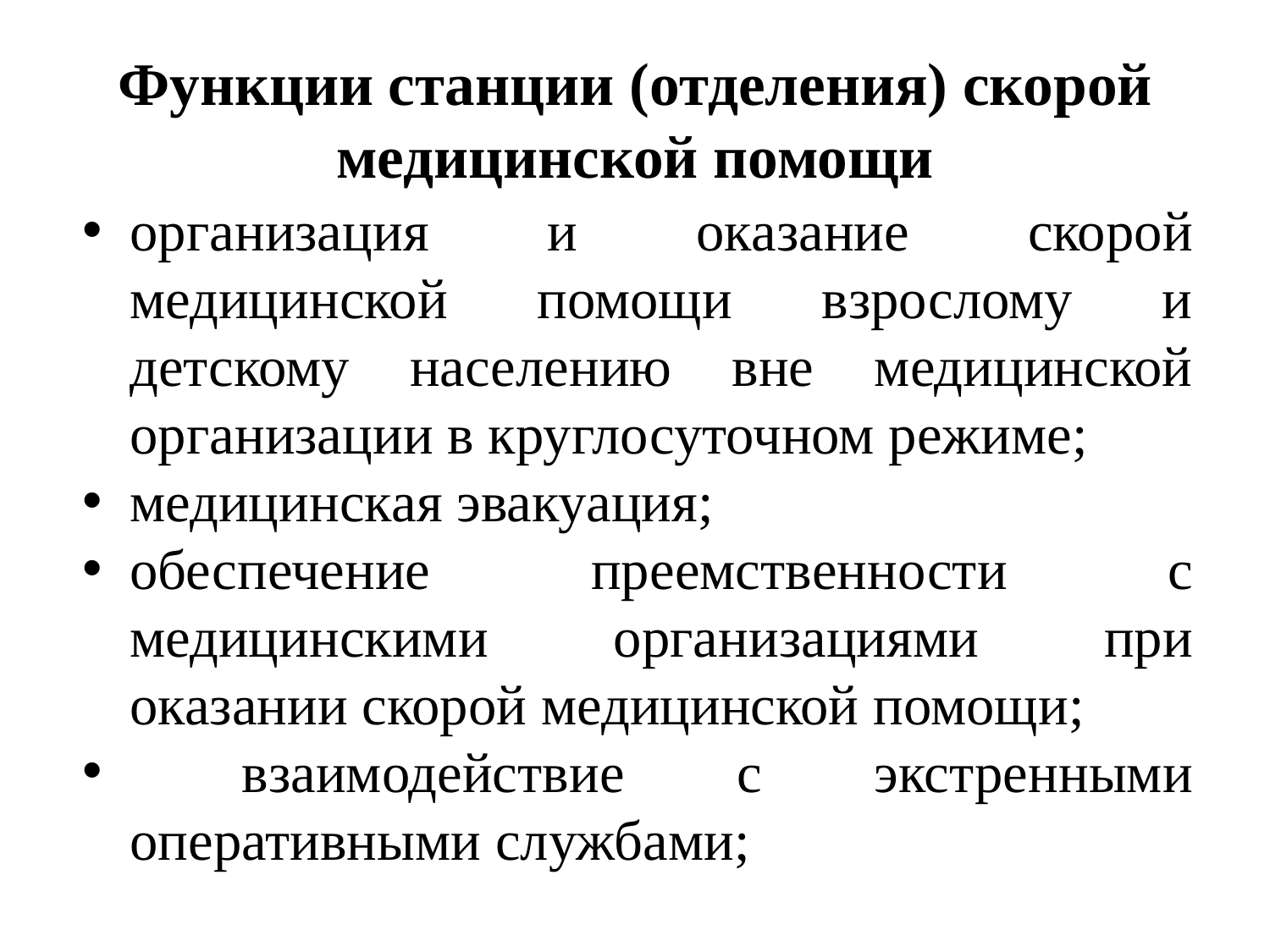

# Функции станции (отделения) скорой медицинской помощи
организация и оказание скорой медицинской помощи взрослому и детскому населению вне медицинской организации в круглосуточном режиме;
медицинская эвакуация;
обеспечение преемственности с медицинскими организациями при оказании скорой медицинской помощи;
 взаимодействие с экстренными оперативными службами;